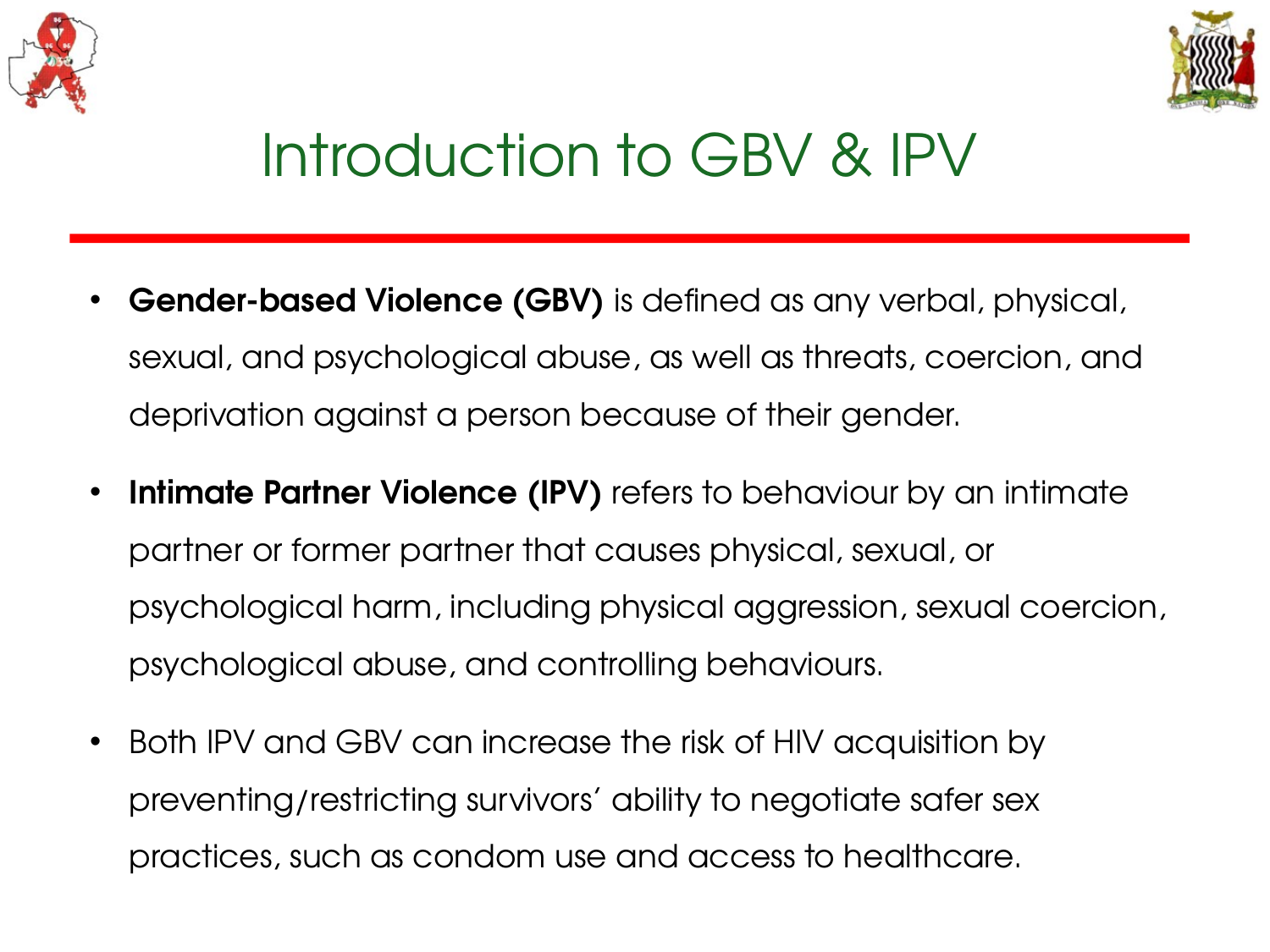

# Introduction to GBV & IPV
Gender-based Violence (GBV) is defined as any verbal, physical, sexual, and psychological abuse, as well as threats, coercion, and deprivation against a person because of their gender.
Intimate Partner Violence (IPV) refers to behaviour by an intimate partner or former partner that causes physical, sexual, or psychological harm, including physical aggression, sexual coercion, psychological abuse, and controlling behaviours.
Both IPV and GBV can increase the risk of HIV acquisition by preventing/restricting survivors’ ability to negotiate safer sex practices, such as condom use and access to healthcare.